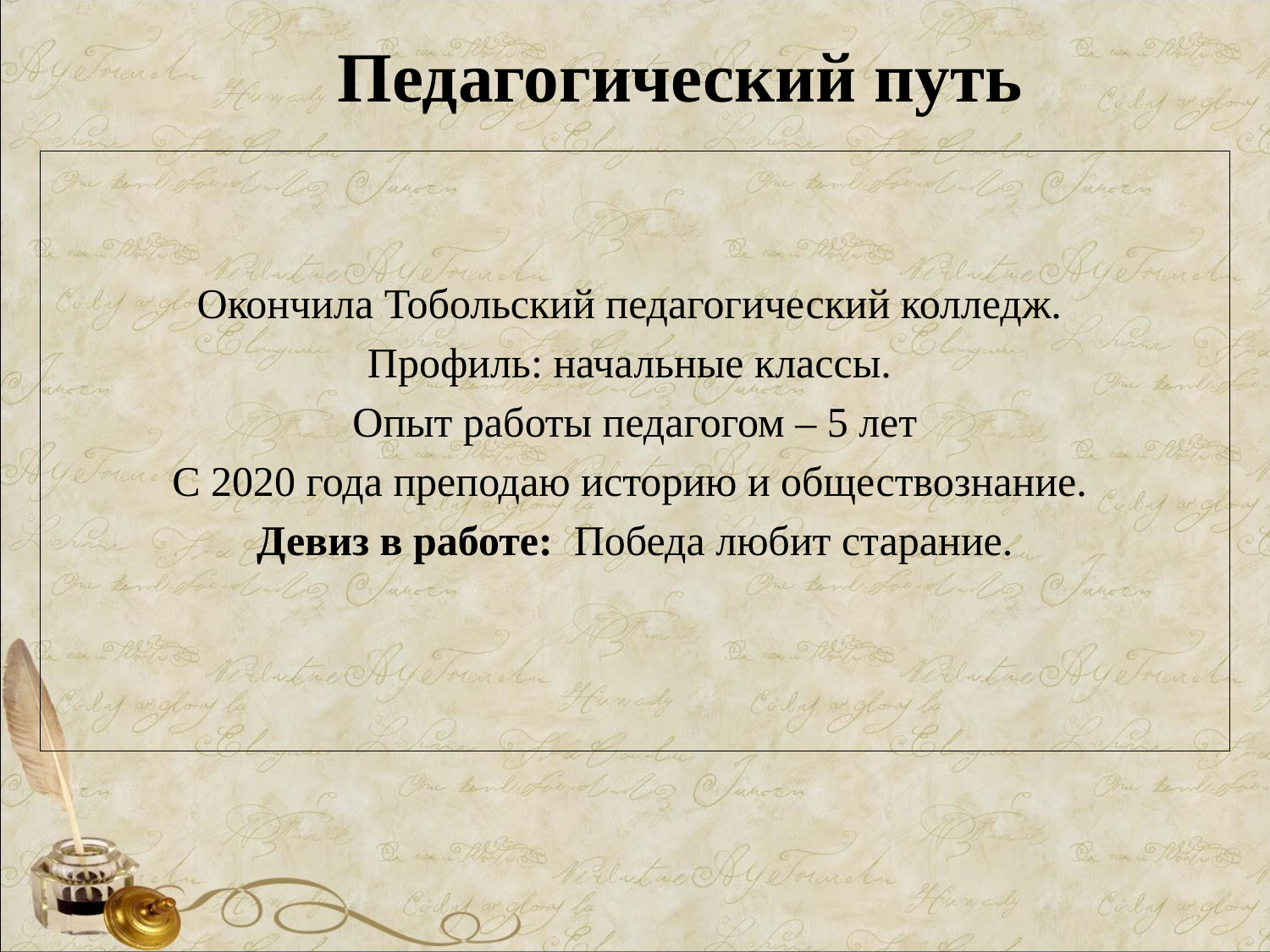

# Педагогический путь

Окончила Тобольский педагогический колледж.
Профиль: начальные классы.
Опыт работы педагогом – 5 лет
С 2020 года преподаю историю и обществознание.
Девиз в работе:  Победа любит старание.